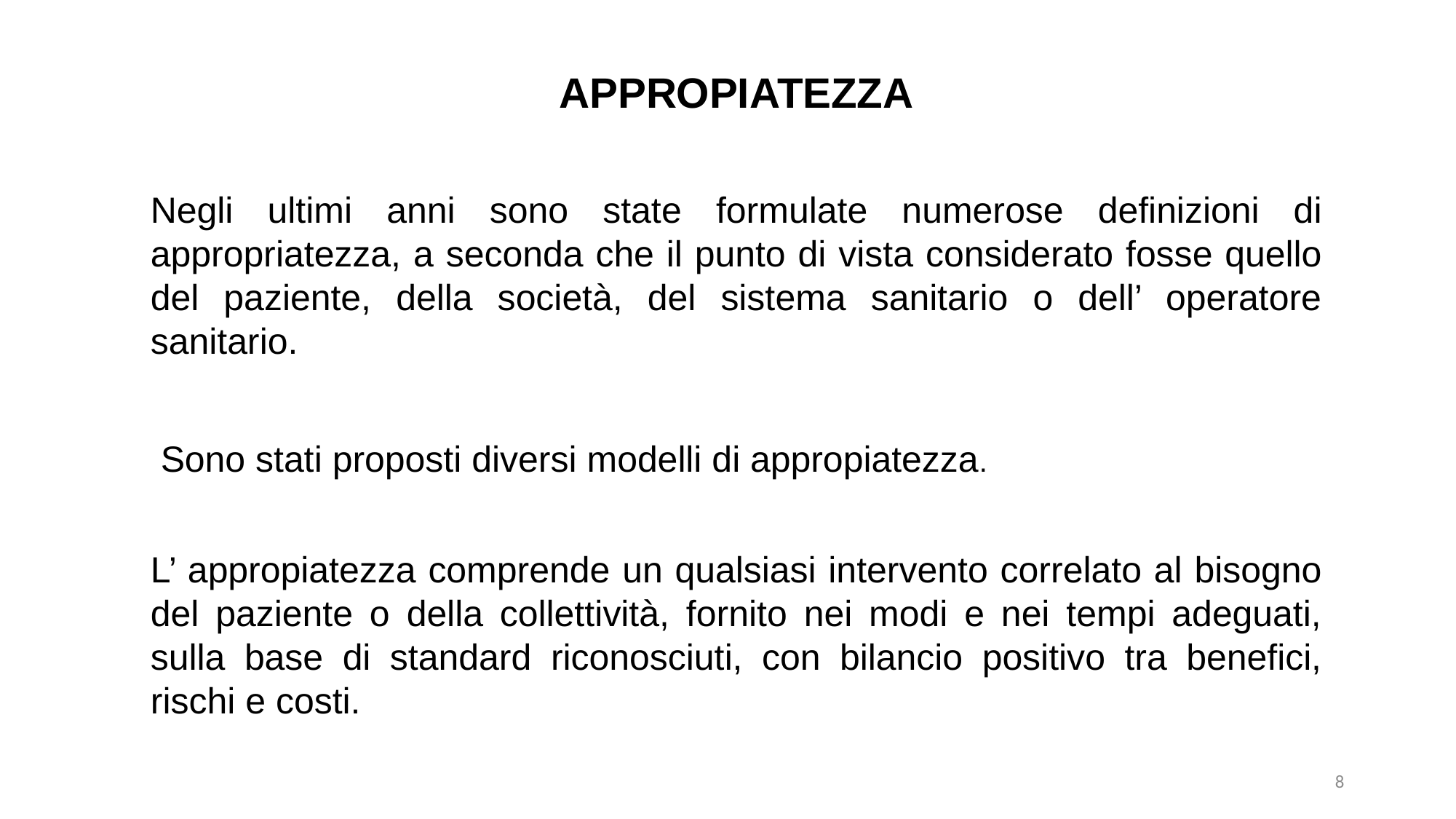

APPROPIATEZZA

Negli ultimi anni sono state formulate numerose definizioni di appropriatezza, a seconda che il punto di vista considerato fosse quello del paziente, della società, del sistema sanitario o dell’ operatore sanitario.

 Sono stati proposti diversi modelli di appropiatezza.

L’ appropiatezza comprende un qualsiasi intervento correlato al bisogno del paziente o della collettività, fornito nei modi e nei tempi adeguati, sulla base di standard riconosciuti, con bilancio positivo tra benefici, rischi e costi.

8